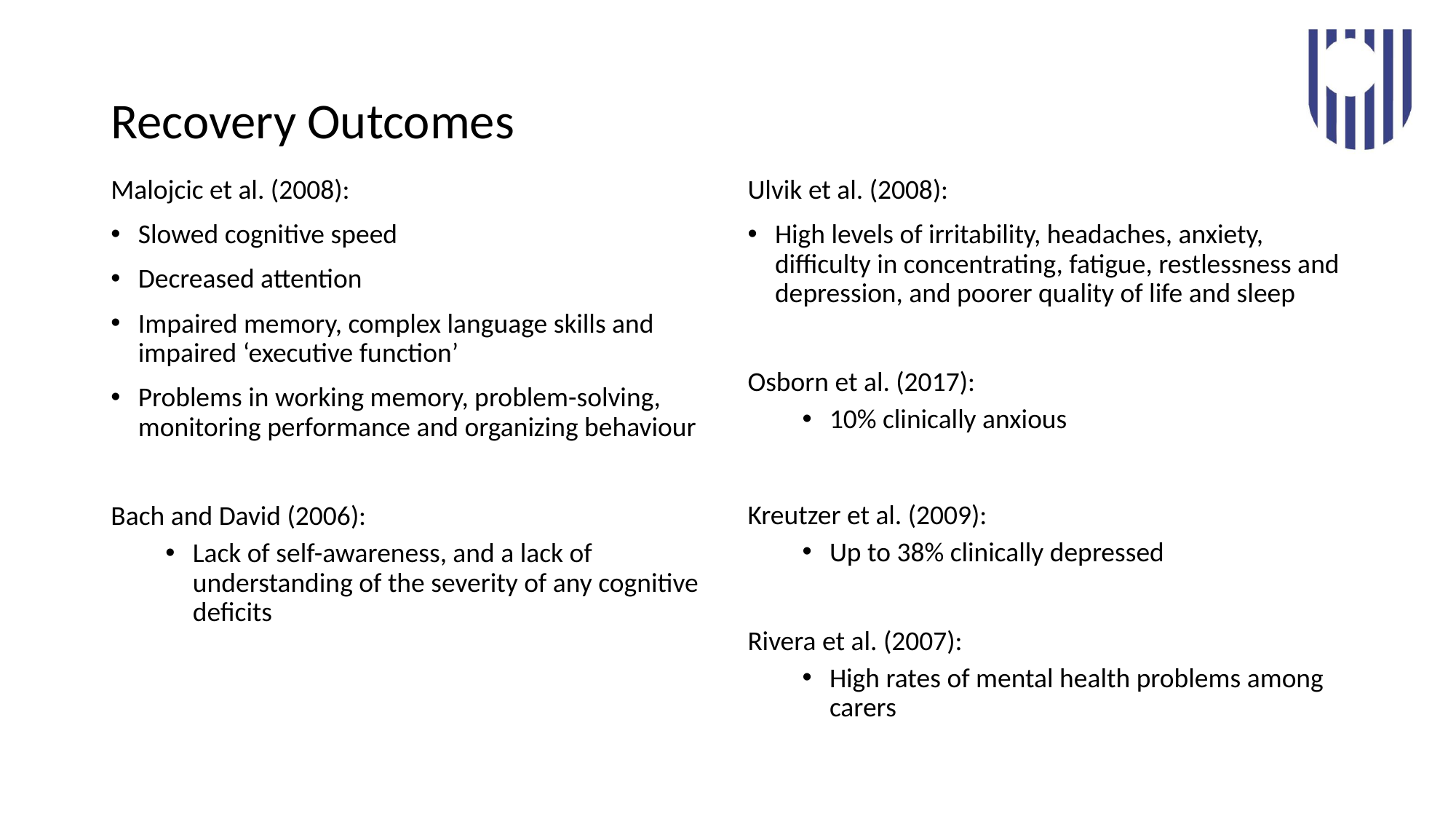

# Recovery Outcomes
Malojcic et al. (2008):
Slowed cognitive speed
Decreased attention
Impaired memory, complex language skills and impaired ‘executive function’
Problems in working memory, problem-solving, monitoring performance and organizing behaviour

Bach and David (2006):
Lack of self-awareness, and a lack of understanding of the severity of any cognitive deficits
Ulvik et al. (2008):
High levels of irritability, headaches, anxiety, difficulty in concentrating, fatigue, restlessness and depression, and poorer quality of life and sleep

Osborn et al. (2017):
10% clinically anxious

Kreutzer et al. (2009):
Up to 38% clinically depressed

Rivera et al. (2007):
High rates of mental health problems among carers